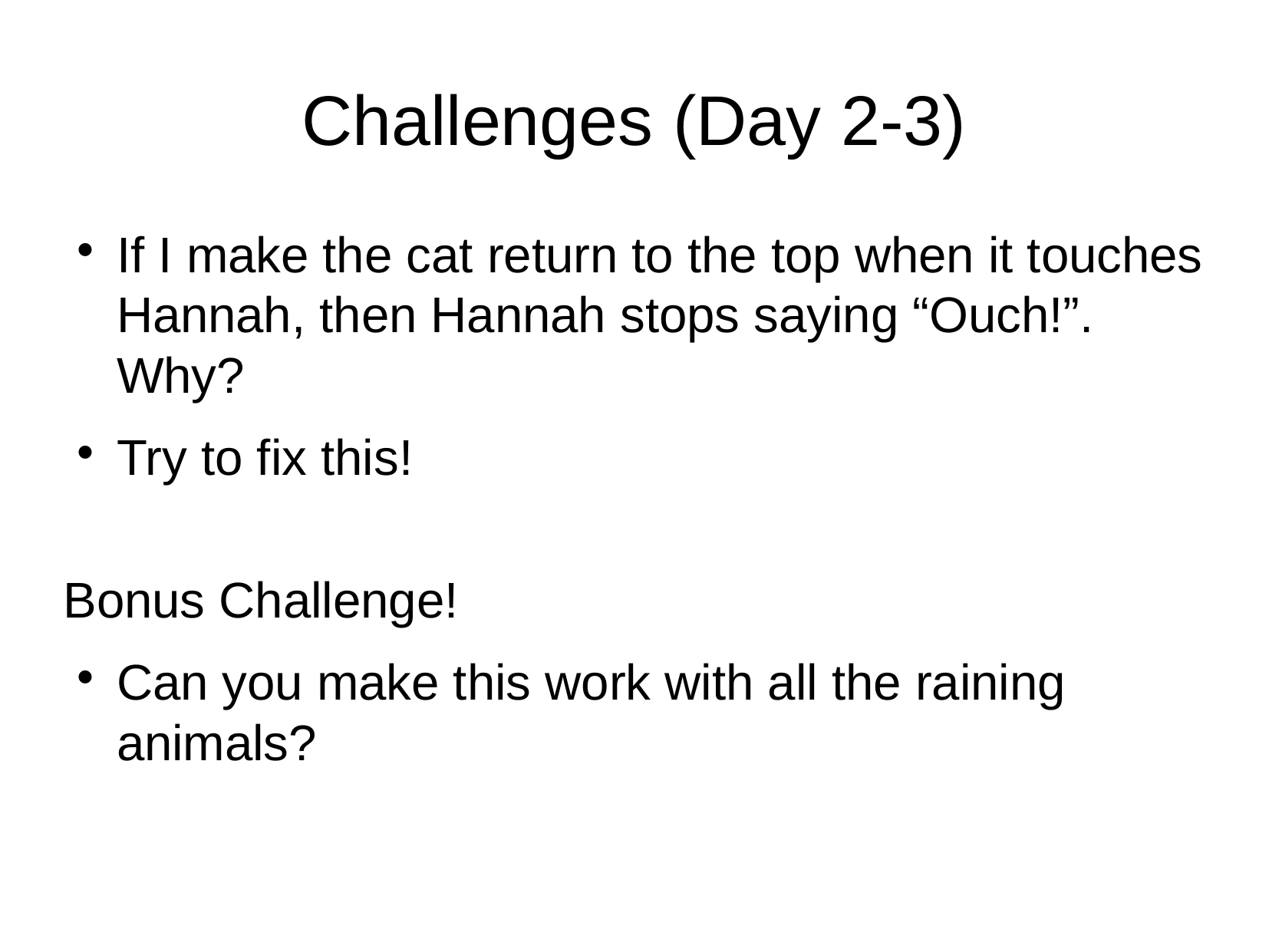

Challenges (Day 2-3)
If I make the cat return to the top when it touches Hannah, then Hannah stops saying “Ouch!”. Why?
Try to fix this!

Bonus Challenge!
Can you make this work with all the raining animals?